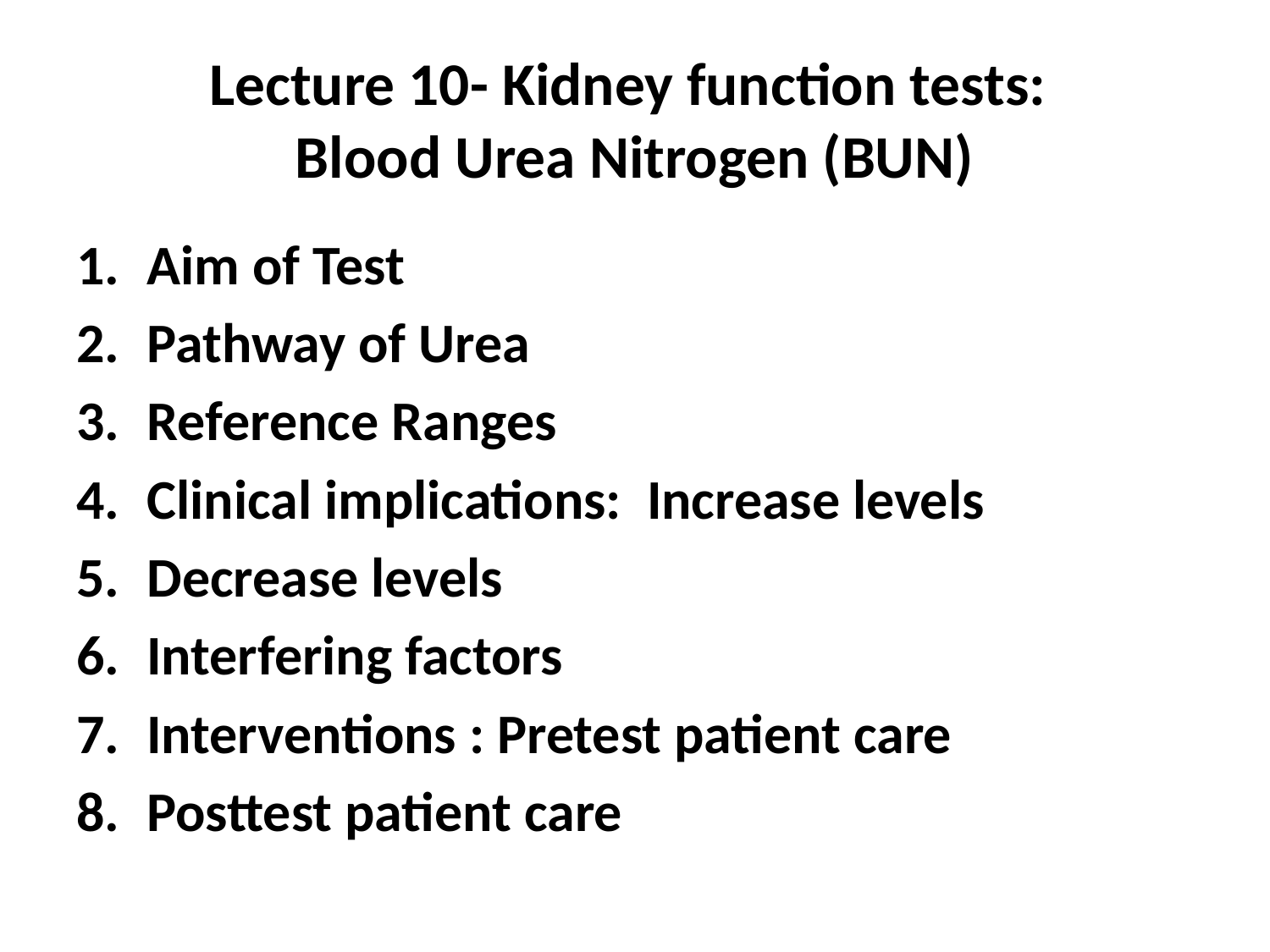

# Lecture 10- Kidney function tests: Blood Urea Nitrogen (BUN)
Aim of Test
Pathway of Urea
Reference Ranges
Clinical implications:  Increase levels
Decrease levels
Interfering factors
Interventions : Pretest patient care
Posttest patient care